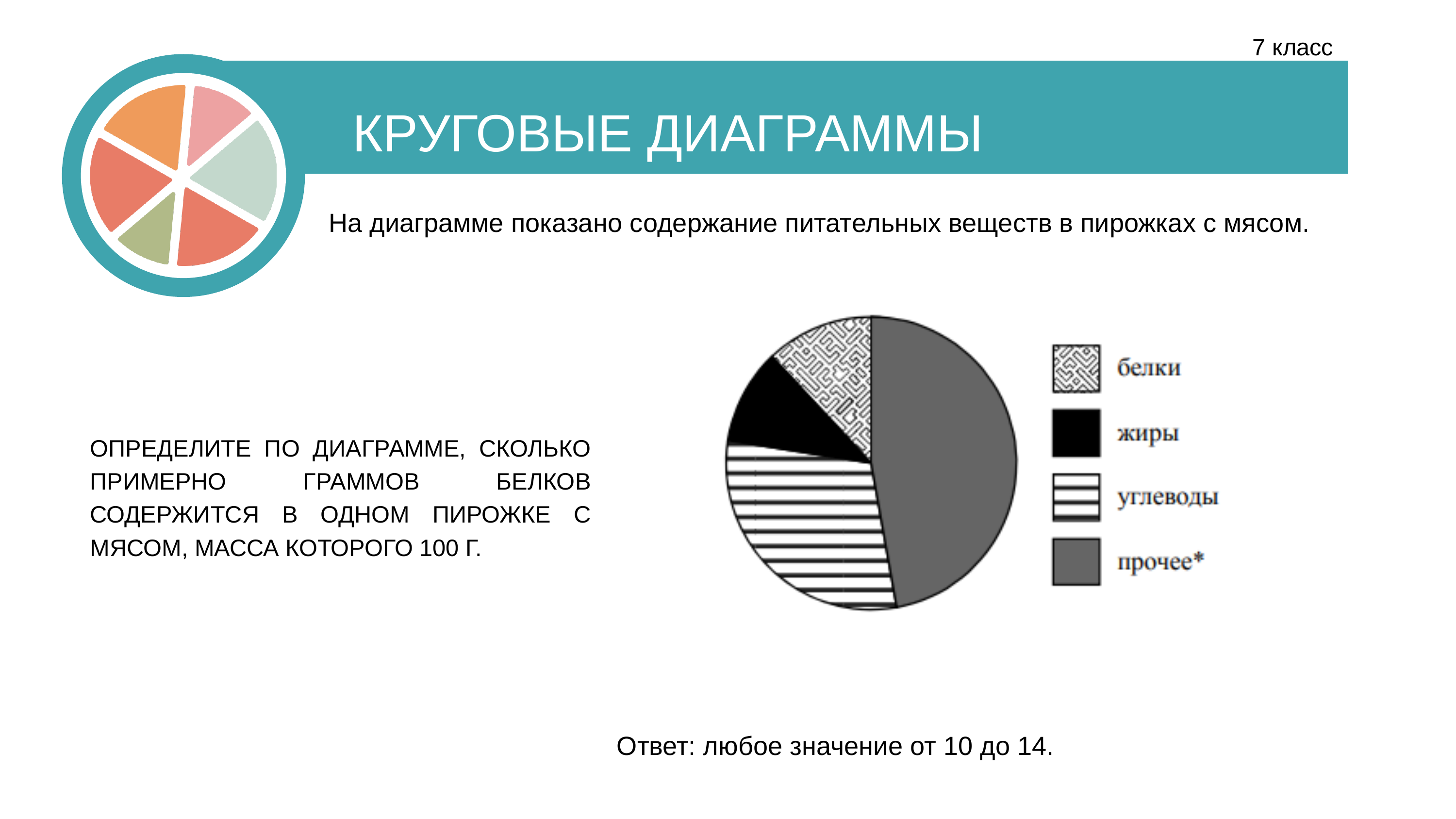

7 класс

КРУГОВЫЕ ДИАГРАММЫ
На диаграмме показано содержание питательных веществ в пирожках с мясом.

ОПРЕДЕЛИТЕ ПО ДИАГРАММЕ, СКОЛЬКО ПРИМЕРНО ГРАММОВ БЕЛКОВ СОДЕРЖИТСЯ В ОДНОМ ПИРОЖКЕ С МЯСОМ, МАССА КОТОРОГО 100 Г.
Ответ: любое значение от 10 до 14.